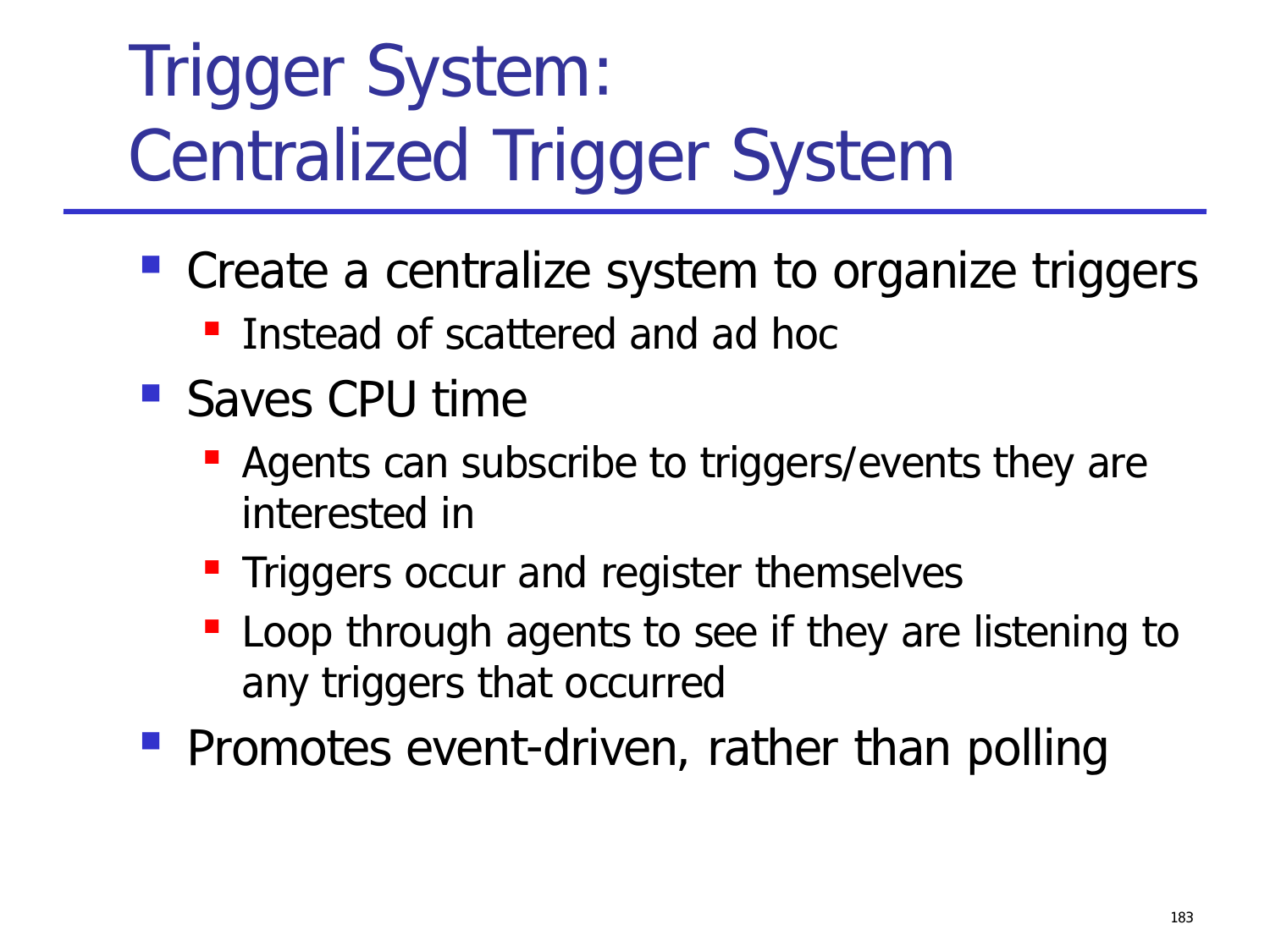

# Trigger System: Centralized Trigger System
Create a centralize system to organize triggers
Instead of scattered and ad hoc
Saves CPU time
Agents can subscribe to triggers/events they are interested in
Triggers occur and register themselves
Loop through agents to see if they are listening to any triggers that occurred
Promotes event-driven, rather than polling
183